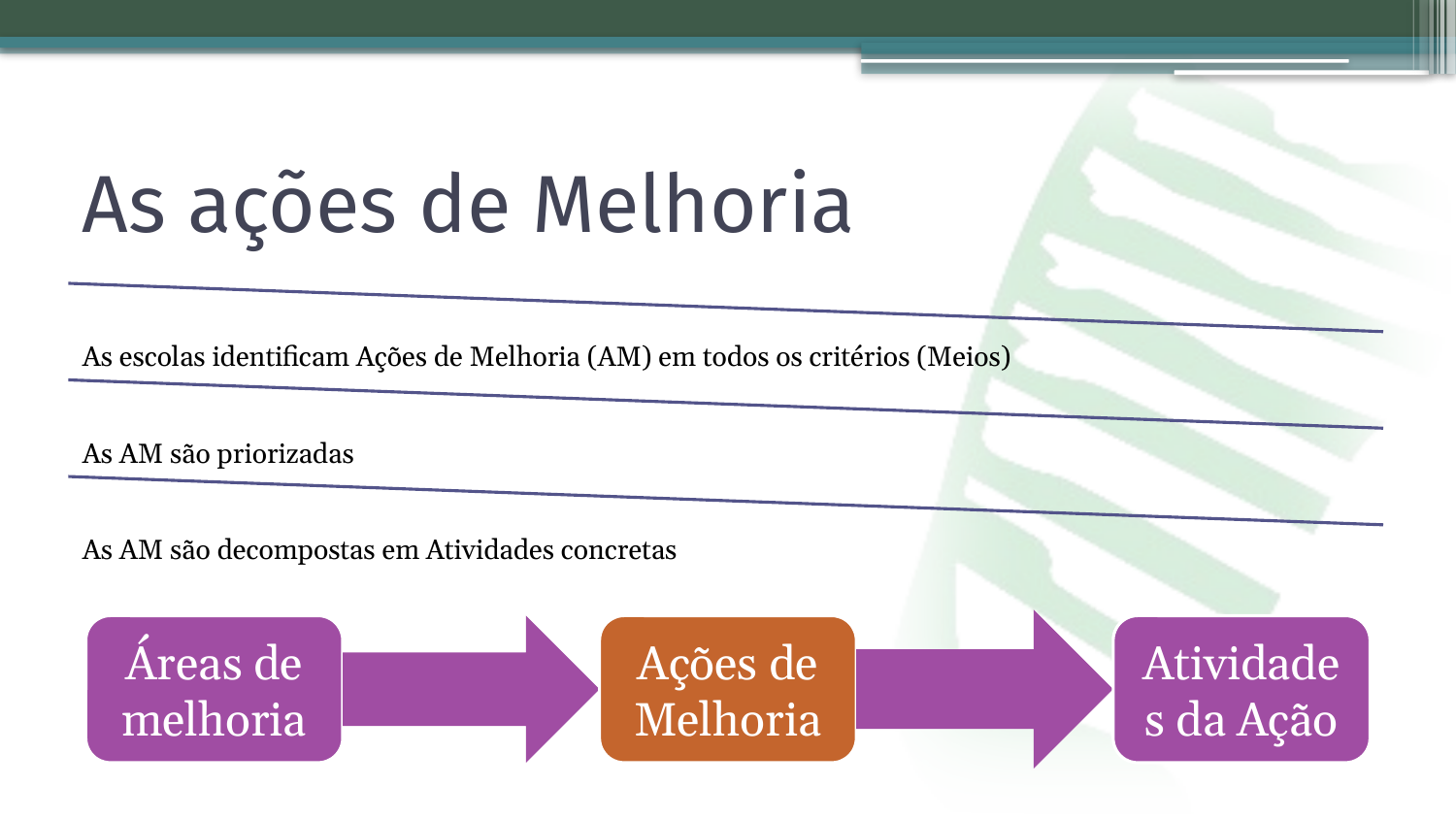

# As ações de Melhoria
As escolas identificam Ações de Melhoria (AM) em todos os critérios (Meios)
As AM são priorizadas
As AM são decompostas em Atividades concretas
Áreas de melhoria
Ações de Melhoria
Atividades da Ação